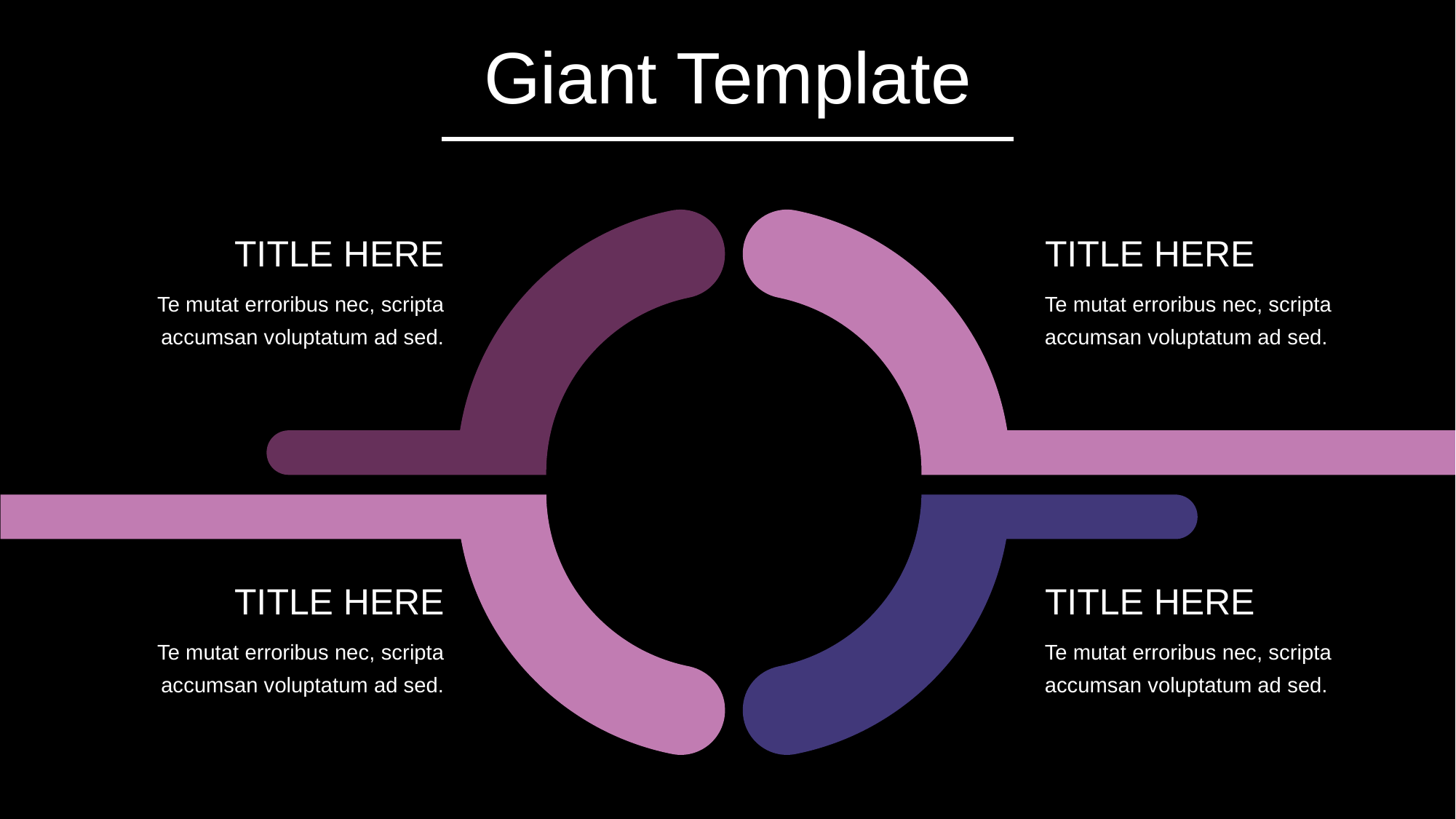

Giant Template

TITLE HERE
TITLE HERE
Te mutat erroribus nec, scripta accumsan voluptatum ad sed.

Te mutat erroribus nec, scripta accumsan voluptatum ad sed.

TITLE HERE
TITLE HERE
Te mutat erroribus nec, scripta accumsan voluptatum ad sed.

Te mutat erroribus nec, scripta accumsan voluptatum ad sed.